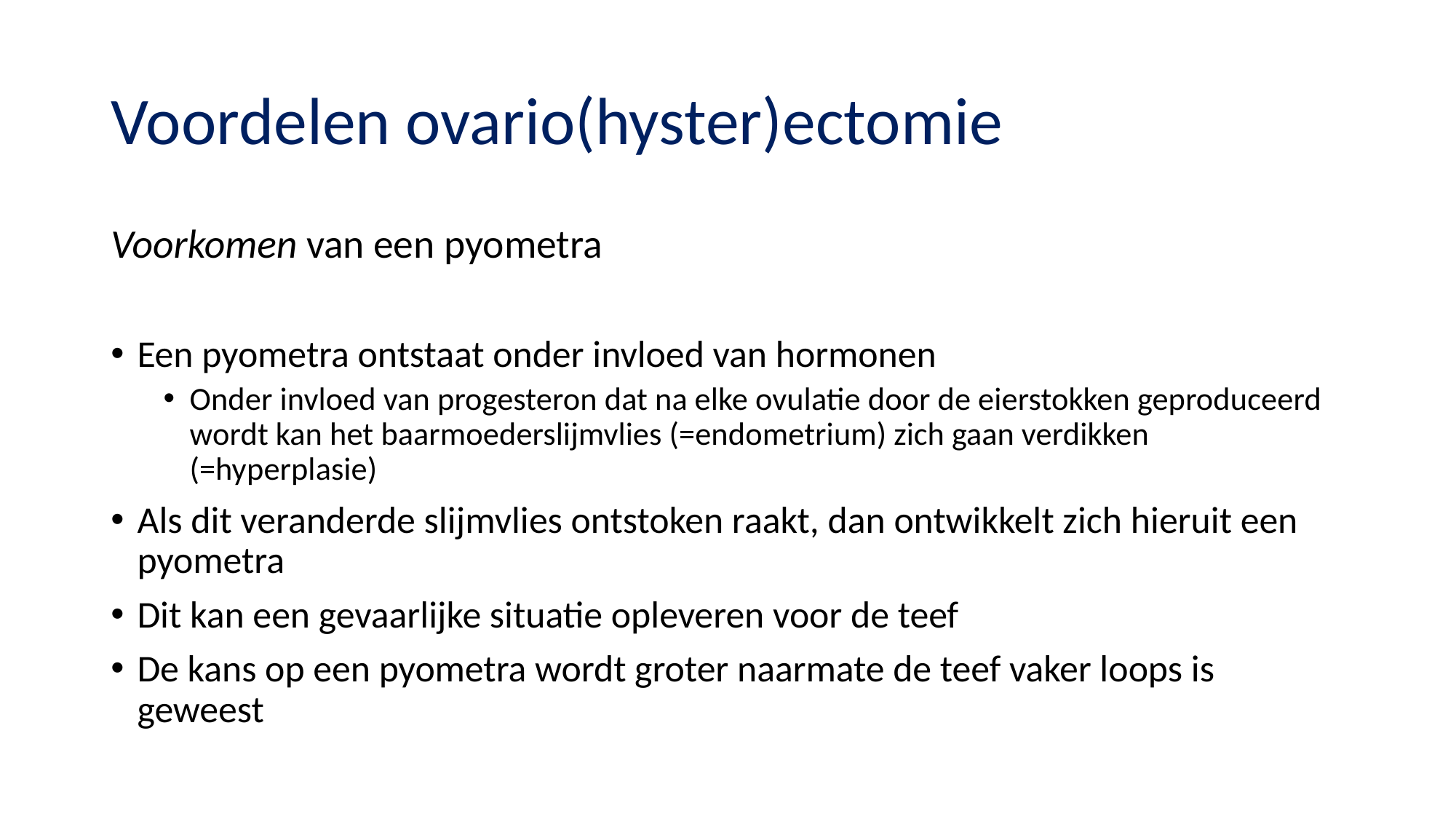

# Voordelen ovario(hyster)ectomie
Voorkomen van een pyometra

Een pyometra ontstaat onder invloed van hormonen
Onder invloed van progesteron dat na elke ovulatie door de eierstokken geproduceerd wordt kan het baarmoederslijmvlies (=endometrium) zich gaan verdikken (=hyperplasie)
Als dit veranderde slijmvlies ontstoken raakt, dan ontwikkelt zich hieruit een pyometra
Dit kan een gevaarlijke situatie opleveren voor de teef
De kans op een pyometra wordt groter naarmate de teef vaker loops is geweest